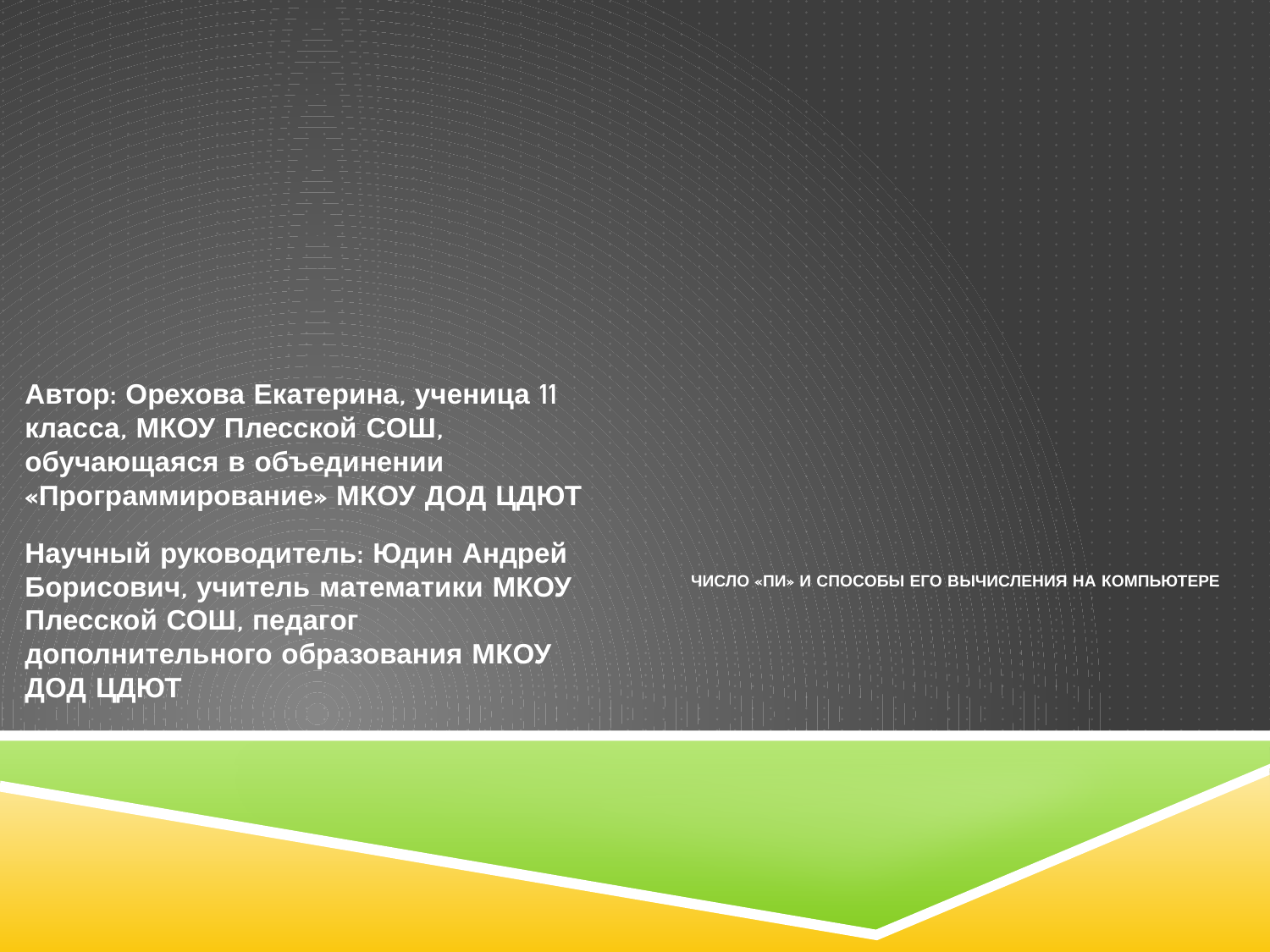

# Число «Пи» и способы его вычисления на компьютере

Автор: Орехова Екатерина, ученица 11 класса, МКОУ Плесской СОШ, обучающаяся в объединении «Программирование» МКОУ ДОД ЦДЮТ

Научный руководитель: Юдин Андрей Борисович, учитель математики МКОУ Плесской СОШ, педагог дополнительного образования МКОУ ДОД ЦДЮТ